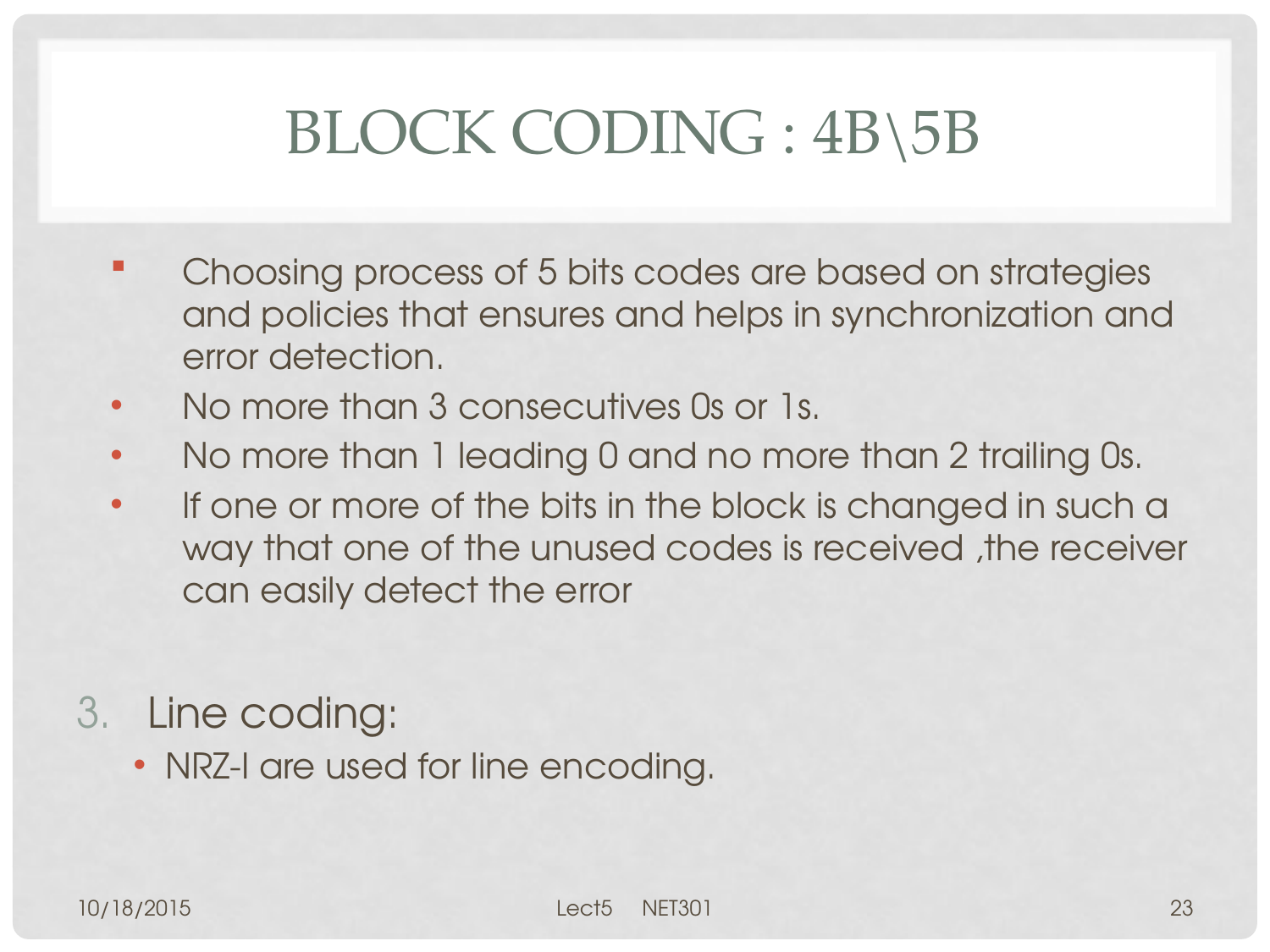

# Block coding : 4B\5B
Choosing process of 5 bits codes are based on strategies and policies that ensures and helps in synchronization and error detection.
No more than 3 consecutives 0s or 1s.
No more than 1 leading 0 and no more than 2 trailing 0s.
If one or more of the bits in the block is changed in such a way that one of the unused codes is received ,the receiver can easily detect the error

Line coding:
NRZ-I are used for line encoding.
10/18/2015
Lect5     NET301
23